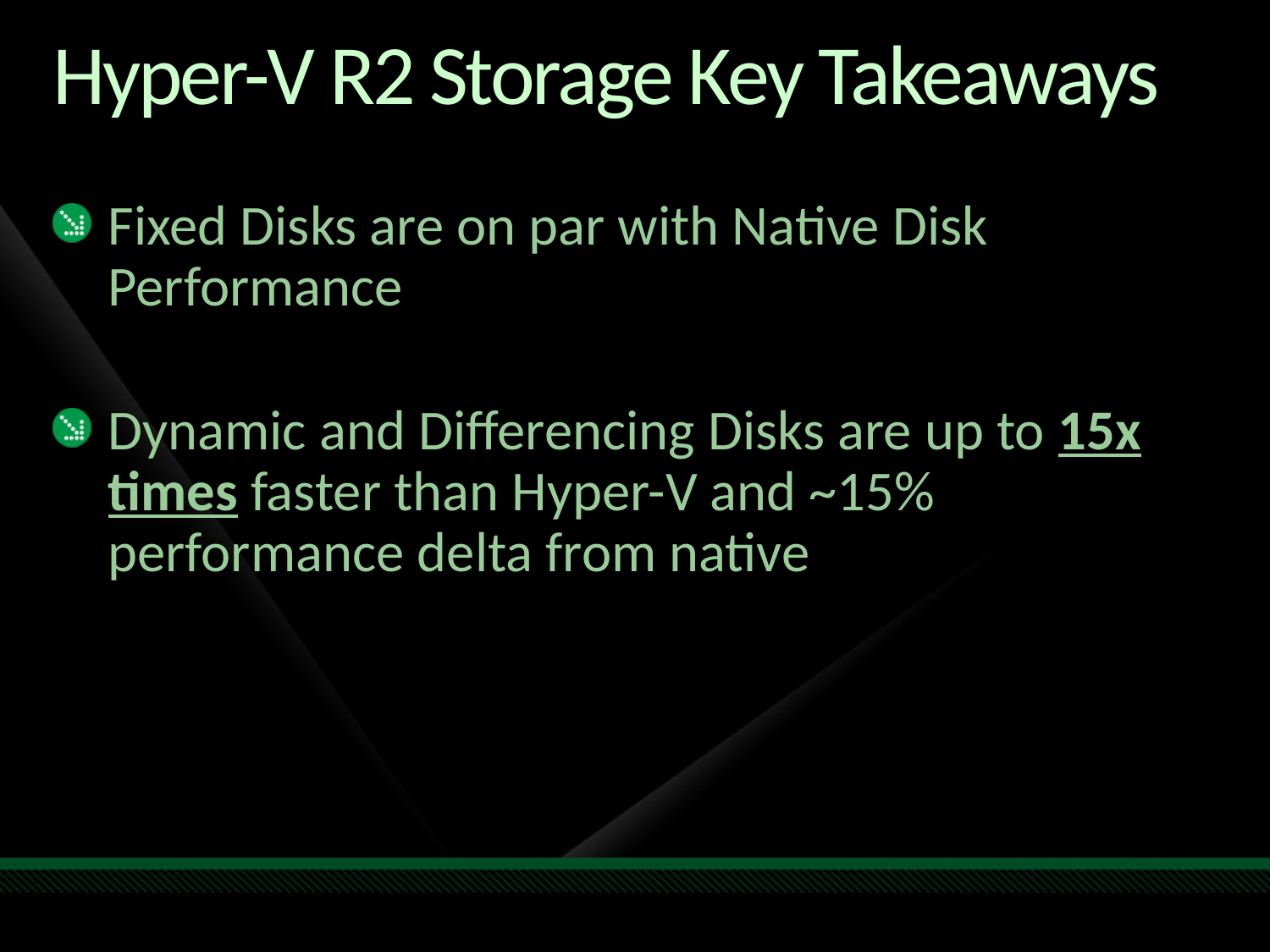

# Hyper-V R2 Storage Key Takeaways
Fixed Disks are on par with Native Disk Performance

Dynamic and Differencing Disks are up to 15x times faster than Hyper-V and ~15% performance delta from native